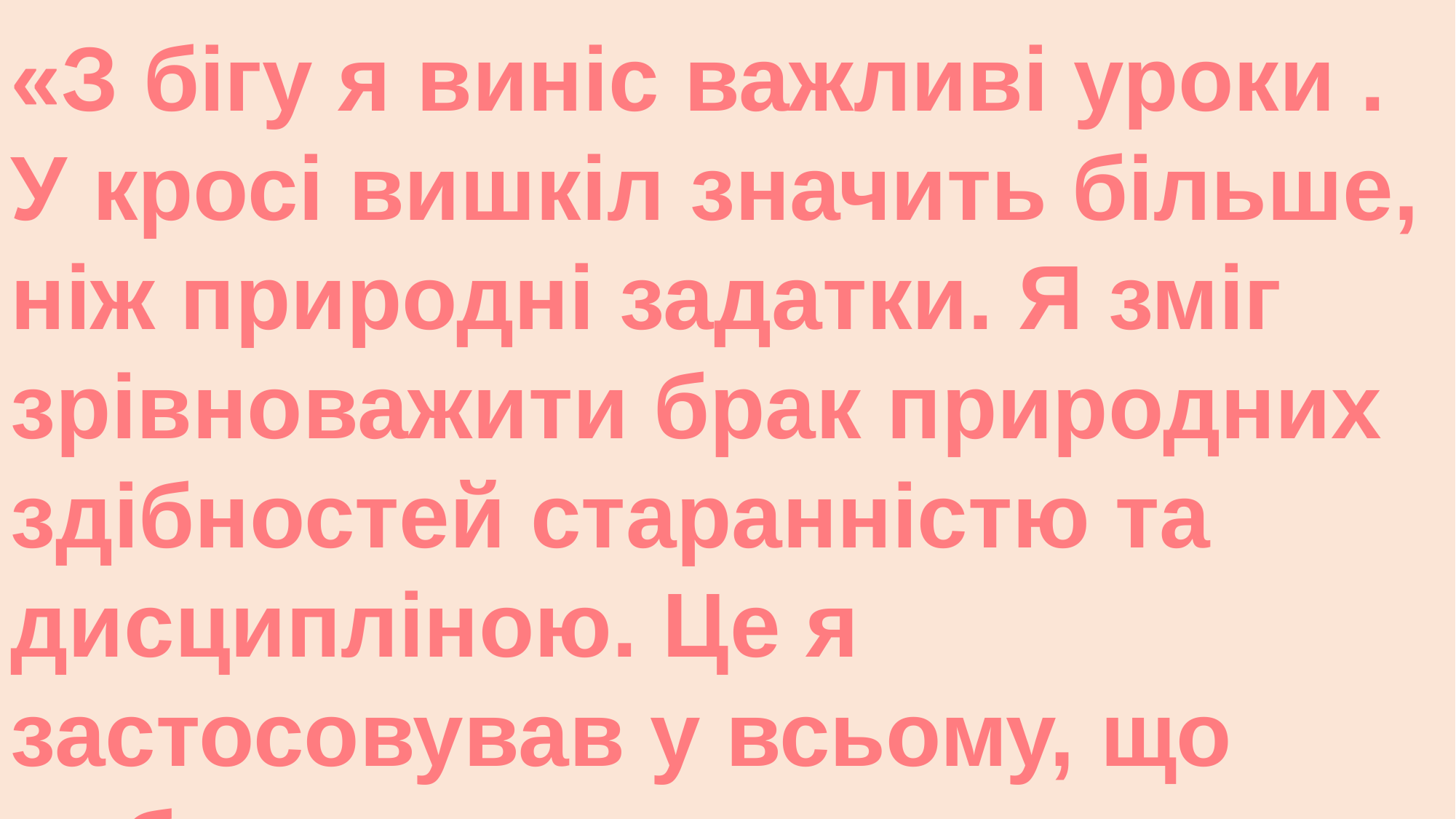

«З бігу я виніс важливі уроки . У кросі вишкіл значить більше, ніж природні задатки. Я зміг зрівноважити брак природних здібностей старанністю та дисципліною. Це я застосовував у всьому, що робив».
(Нельсон Мандела)